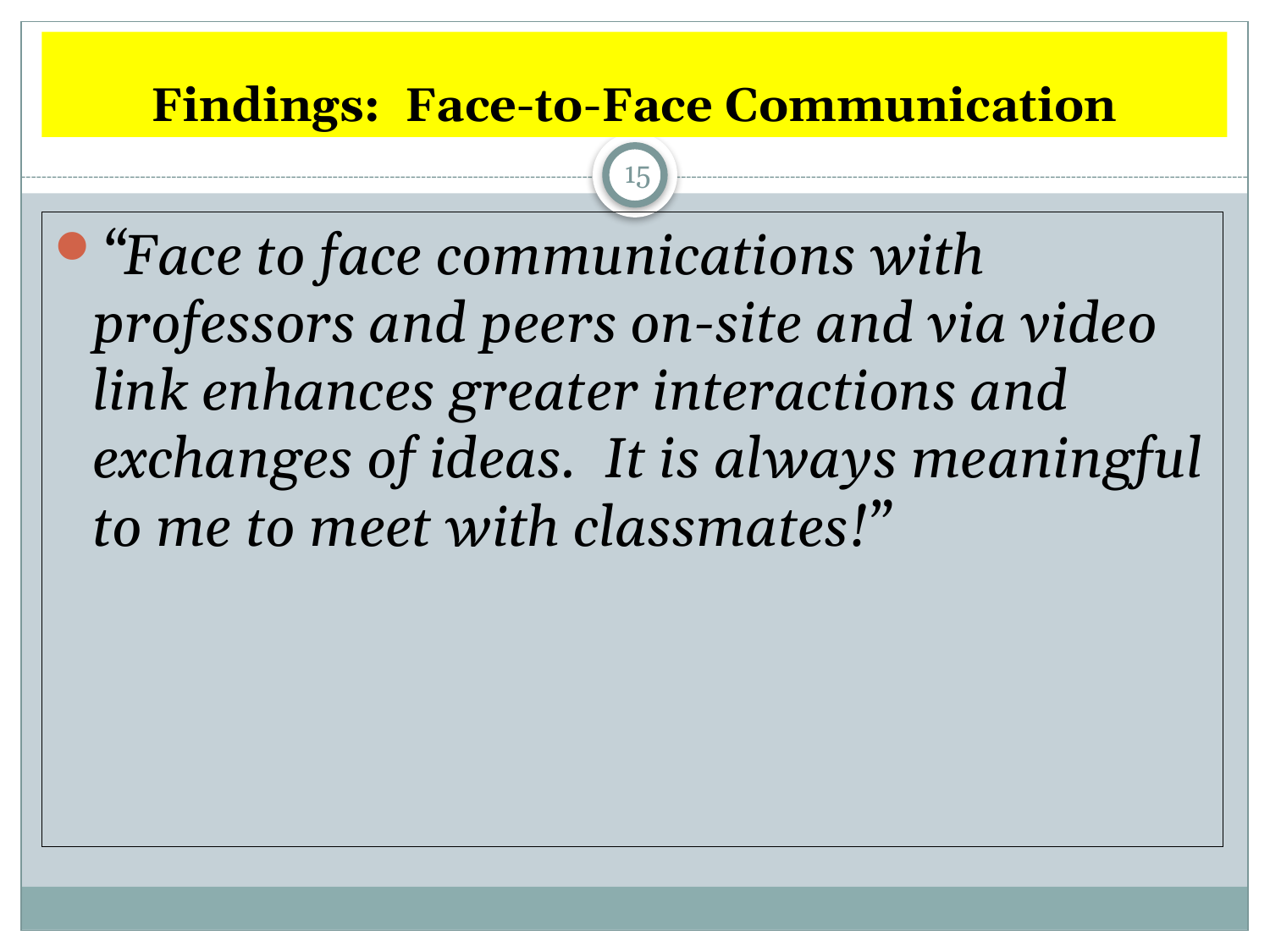

# Findings:  Face-to-Face Communication
15
“Face to face communications with professors and peers on-site and via video link enhances greater interactions and exchanges of ideas.  It is always meaningful to me to meet with classmates!”